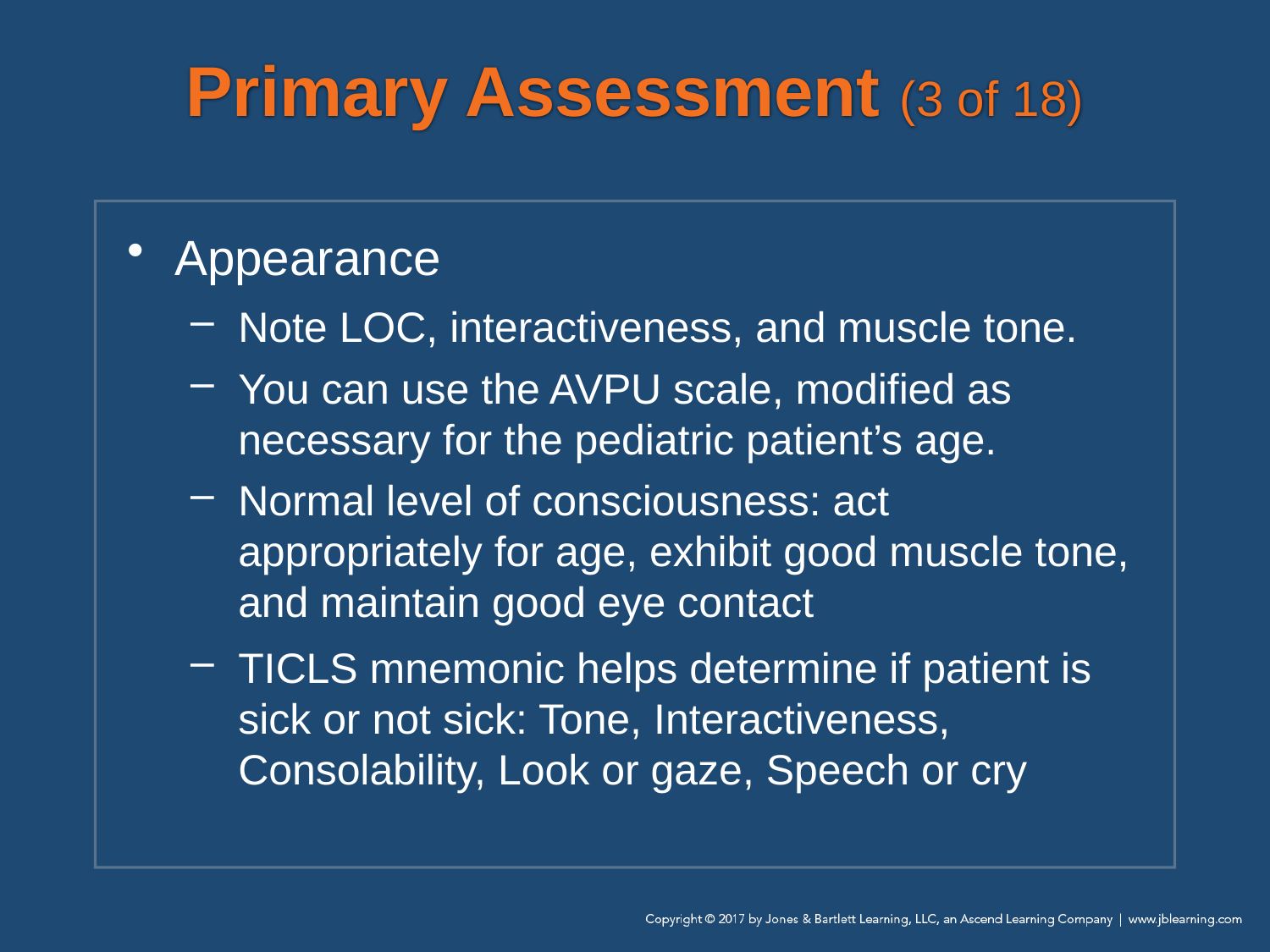

# Primary Assessment (3 of 18)
Appearance
Note LOC, interactiveness, and muscle tone.
You can use the AVPU scale, modified as necessary for the pediatric patient’s age.
Normal level of consciousness: act appropriately for age, exhibit good muscle tone, and maintain good eye contact
TICLS mnemonic helps determine if patient is sick or not sick: Tone, Interactiveness, Consolability, Look or gaze, Speech or cry